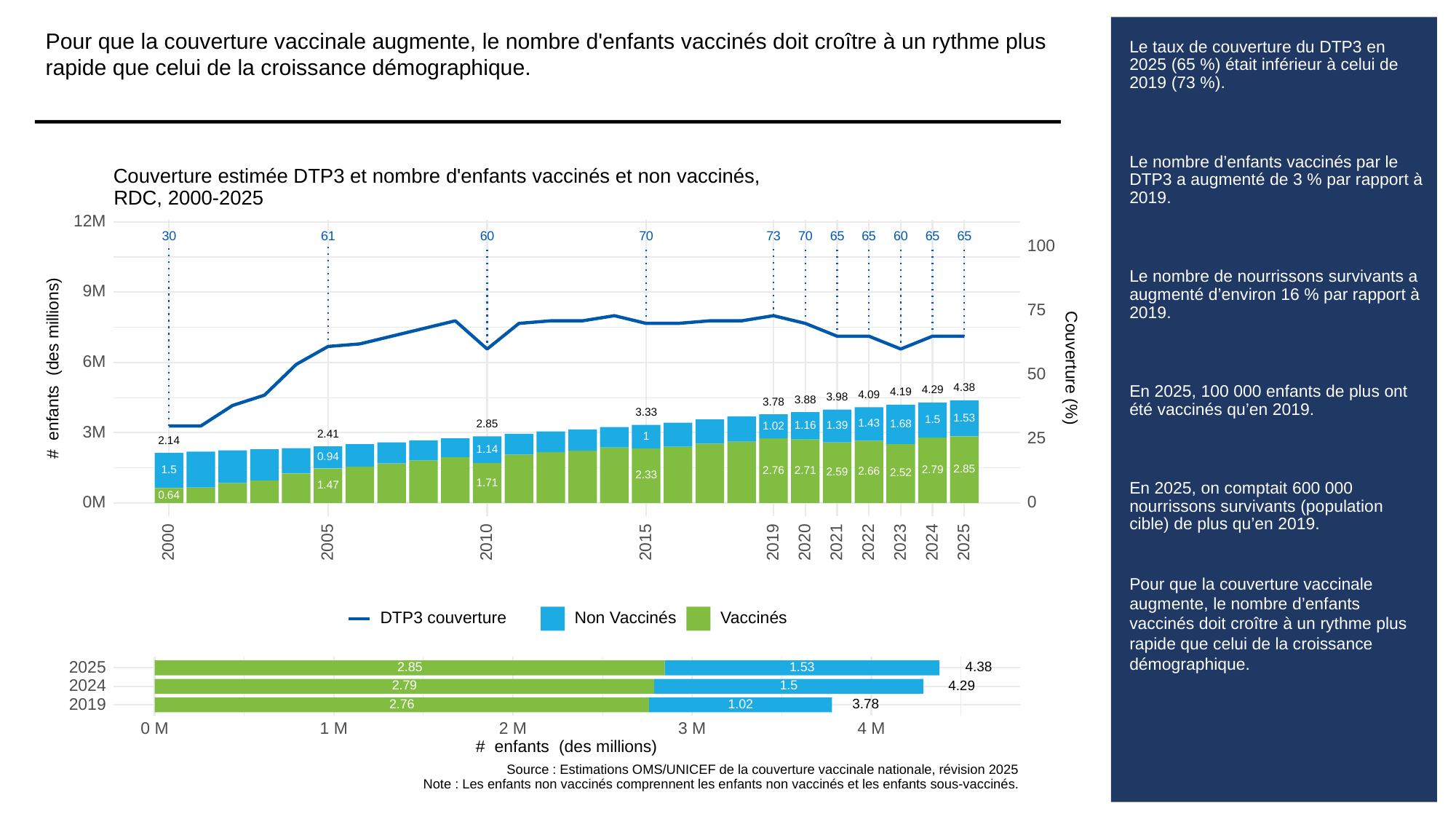

Pour que la couverture vaccinale augmente, le nombre d'enfants vaccinés doit croître à un rythme plus rapide que celui de la croissance démographique.
# Le taux de couverture du DTP3 en 2025 (65 %) était inférieur à celui de 2019 (73 %).

Le nombre d’enfants vaccinés par le DTP3 a augmenté de 3 % par rapport à 2019.

Le nombre de nourrissons survivants a augmenté d’environ 16 % par rapport à 2019.

En 2025, 100 000 enfants de plus ont été vaccinés qu’en 2019.

En 2025, on comptait 600 000 nourrissons survivants (population cible) de plus qu’en 2019.

Pour que la couverture vaccinale augmente, le nombre d’enfants vaccinés doit croître à un rythme plus rapide que celui de la croissance démographique.

Couverture estimée DTP3 et nombre d'enfants vaccinés et non vaccinés,
RDC, 2000-2025
12M

30
73
61
60
70
70
65
65
60
65
65
100

9M

75

6M
#  enfants  (des millions)
Couverture (%)

50
4.38
4.29
4.19
4.09
3.98
3.88

3.78

3.33

1.53

1.5

1.43
2.85
1.68
1.16
1.39
1.02

3M

2.41

1
25

2.14

1.14

0.94

2.85
2.79
1.5
2.76

2.71
2.66

2.59

2.52
2.33

1.71

1.47

0.64
0M
0

2023
2000
2005
2010
2015
2019
2020
2021
2022
2024
2025

DTP3 couverture
Non Vaccinés
Vaccinés

2025
4.38
1.53
2.85

2024
4.29
2.79
1.5

2019
3.78
2.76
1.02

3 M
0 M
1 M
2 M
4 M
#  enfants  (des millions)
Source : Estimations OMS/UNICEF de la couverture vaccinale nationale, révision 2025
Note : Les enfants non vaccinés comprennent les enfants non vaccinés et les enfants sous-vaccinés.